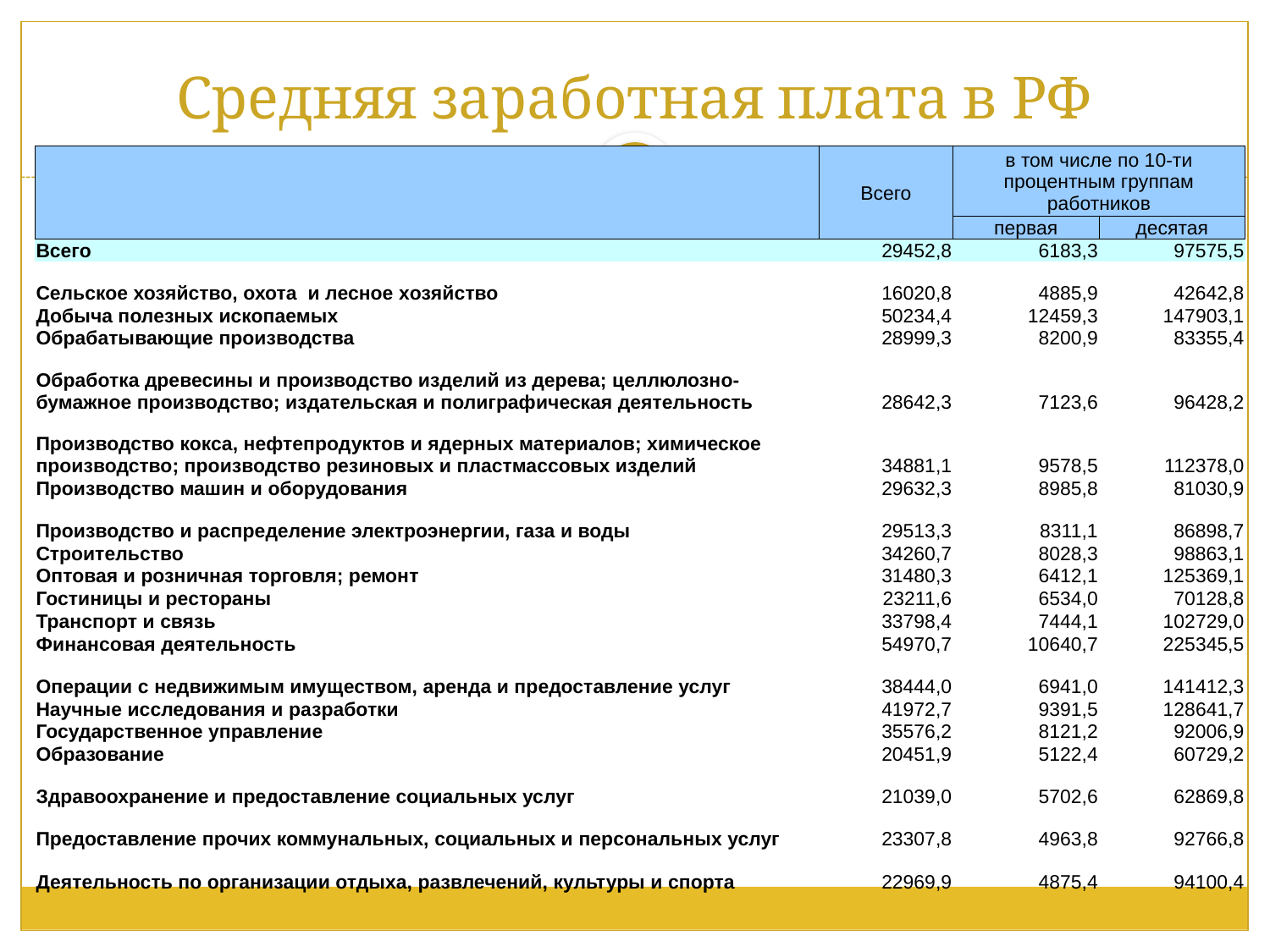

# Средняя заработная плата в РФ
|  | Всего | в том числе по 10-ти процентным группам работников |  |
| --- | --- | --- | --- |
|  |  | первая | десятая |
| Всего | 29452,8 | 6183,3 | 97575,5 |
| Сельское хозяйство, охота и лесное xозяйство | 16020,8 | 4885,9 | 42642,8 |
| Добыча полезных ископаемых | 50234,4 | 12459,3 | 147903,1 |
| Обрабатывающие производства | 28999,3 | 8200,9 | 83355,4 |
| Обработка древесины и производство изделий из дерева; целлюлозно-бумажное производство; издательская и полиграфическая деятельность | 28642,3 | 7123,6 | 96428,2 |
| Производство кокса, нефтепродуктов и ядерных материалов; химическое производство; производство резиновых и пластмассовых изделий | 34881,1 | 9578,5 | 112378,0 |
| Производство машин и оборудования | 29632,3 | 8985,8 | 81030,9 |
| Производство и распределение электроэнергии, газа и воды | 29513,3 | 8311,1 | 86898,7 |
| Строительство | 34260,7 | 8028,3 | 98863,1 |
| Оптовая и розничная торговля; ремонт | 31480,3 | 6412,1 | 125369,1 |
| Гостиницы и рестораны | 23211,6 | 6534,0 | 70128,8 |
| Транспорт и связь | 33798,4 | 7444,1 | 102729,0 |
| Финансовая деятельность | 54970,7 | 10640,7 | 225345,5 |
| Операции с недвижимым имуществом, аренда и предоставление услуг | 38444,0 | 6941,0 | 141412,3 |
| Научные исследования и разработки | 41972,7 | 9391,5 | 128641,7 |
| Государственное управление | 35576,2 | 8121,2 | 92006,9 |
| Образование | 20451,9 | 5122,4 | 60729,2 |
| Здравоохранение и предоставление социальных услуг | 21039,0 | 5702,6 | 62869,8 |
| Предоставление прочих коммунальных, социальных и персональных услуг | 23307,8 | 4963,8 | 92766,8 |
| Деятельность по организации отдыха, развлечений, культуры и спорта | 22969,9 | 4875,4 | 94100,4 |